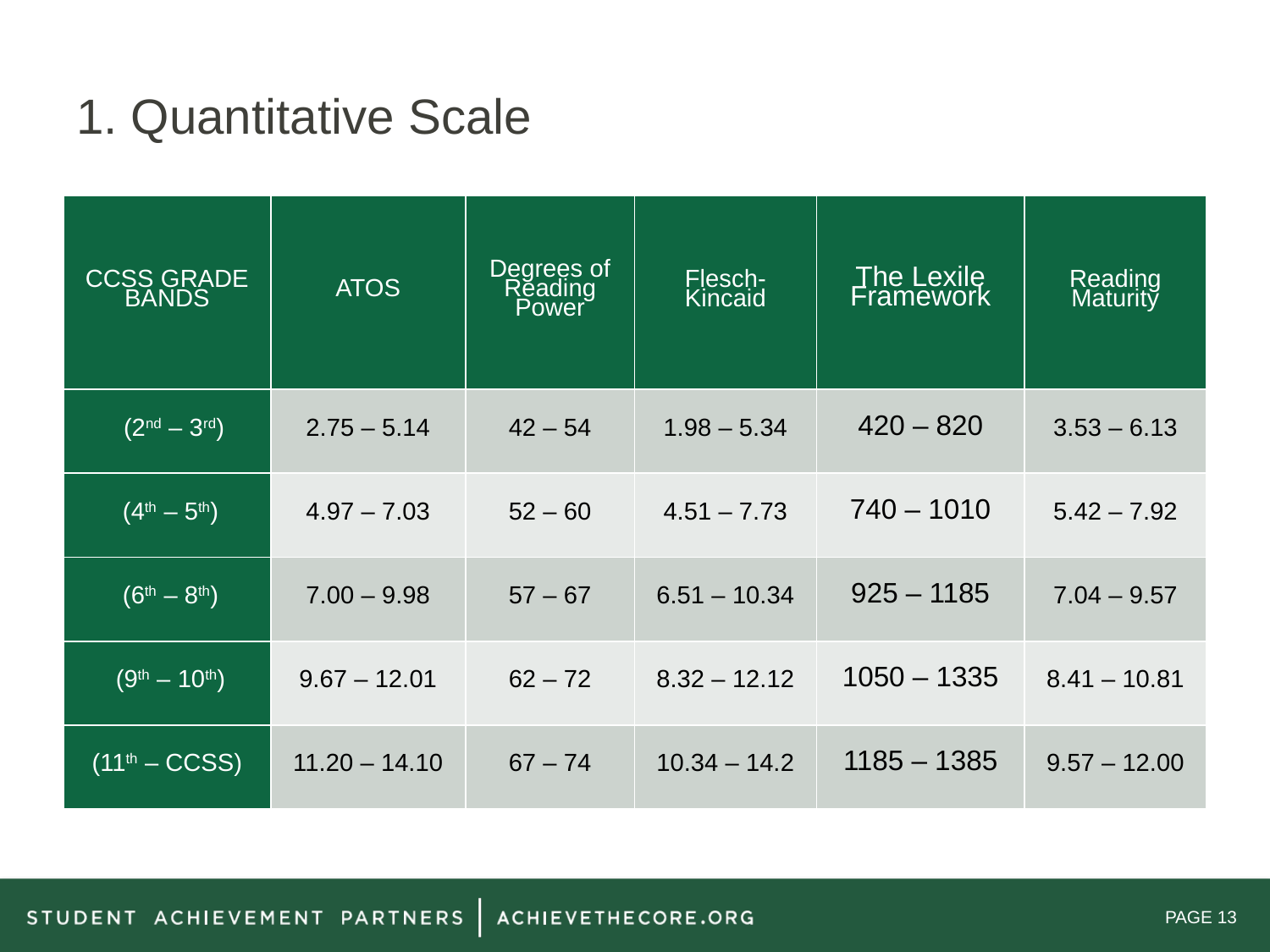

# 1. Quantitative Scale
| CCSS GRADE BANDS | ATOS | Degrees of Reading Power | Flesch-Kincaid | The Lexile Framework | Reading Maturity |
| --- | --- | --- | --- | --- | --- |
| (2nd – 3rd) | 2.75 – 5.14 | 42 – 54 | 1.98 – 5.34 | 420 – 820 | 3.53 – 6.13 |
| (4th – 5th) | 4.97 – 7.03 | 52 – 60 | 4.51 – 7.73 | 740 – 1010 | 5.42 – 7.92 |
| (6th – 8th) | 7.00 – 9.98 | 57 – 67 | 6.51 – 10.34 | 925 – 1185 | 7.04 – 9.57 |
| (9th – 10th) | 9.67 – 12.01 | 62 – 72 | 8.32 – 12.12 | 1050 – 1335 | 8.41 – 10.81 |
| (11th – CCSS) | 11.20 – 14.10 | 67 – 74 | 10.34 – 14.2 | 1185 – 1385 | 9.57 – 12.00 |